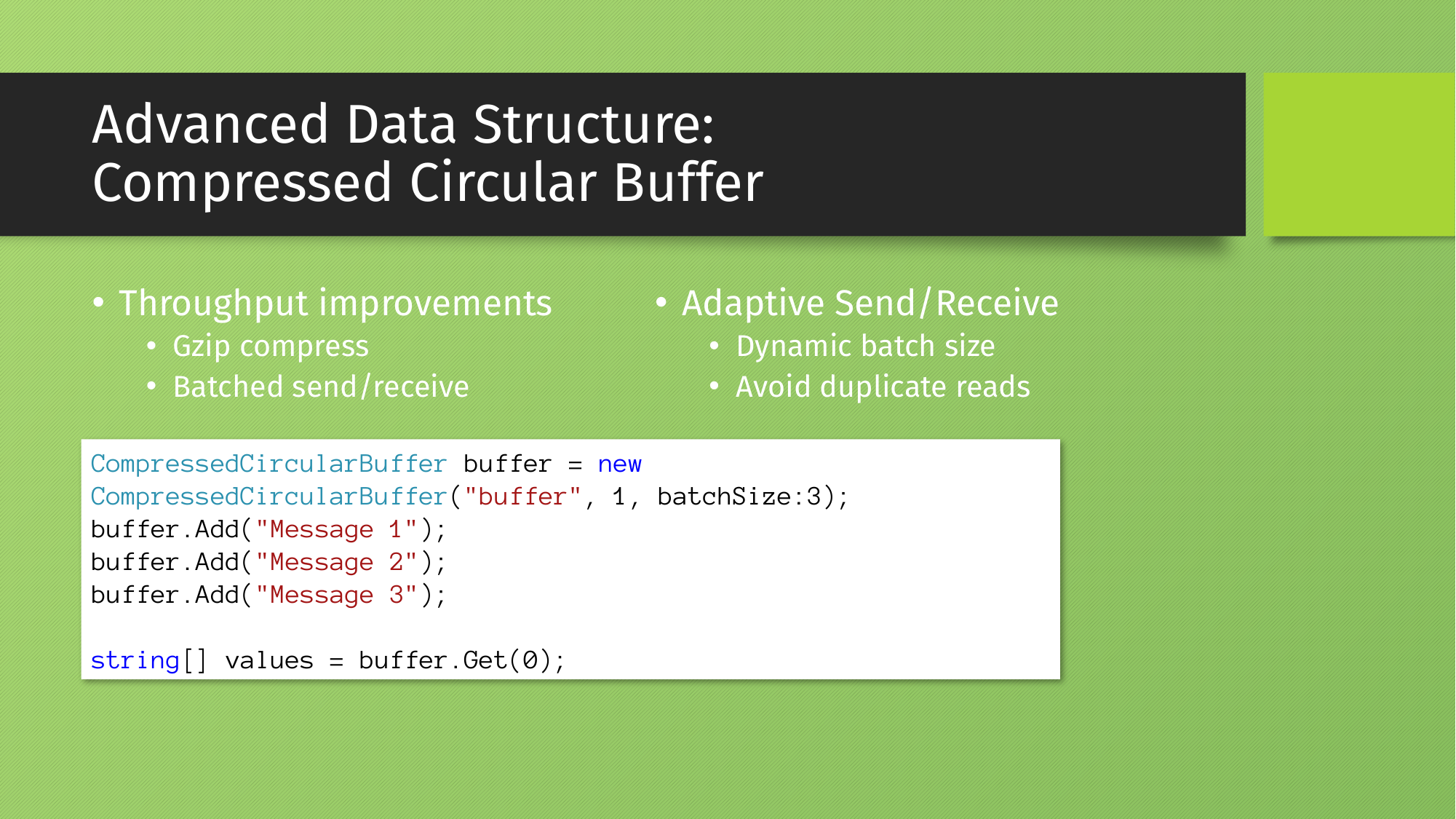

# Advanced Data Structure: Compressed Circular Buffer
Throughput improvements
Gzip compress
Batched send/receive

Adaptive Send/Receive
Dynamic batch size
Avoid duplicate reads

CompressedCircularBuffer buffer = new 			CompressedCircularBuffer("buffer", 1, batchSize:3);
buffer.Add("Message 1");
buffer.Add("Message 2");
buffer.Add("Message 3");

string[] values = buffer.Get(0);